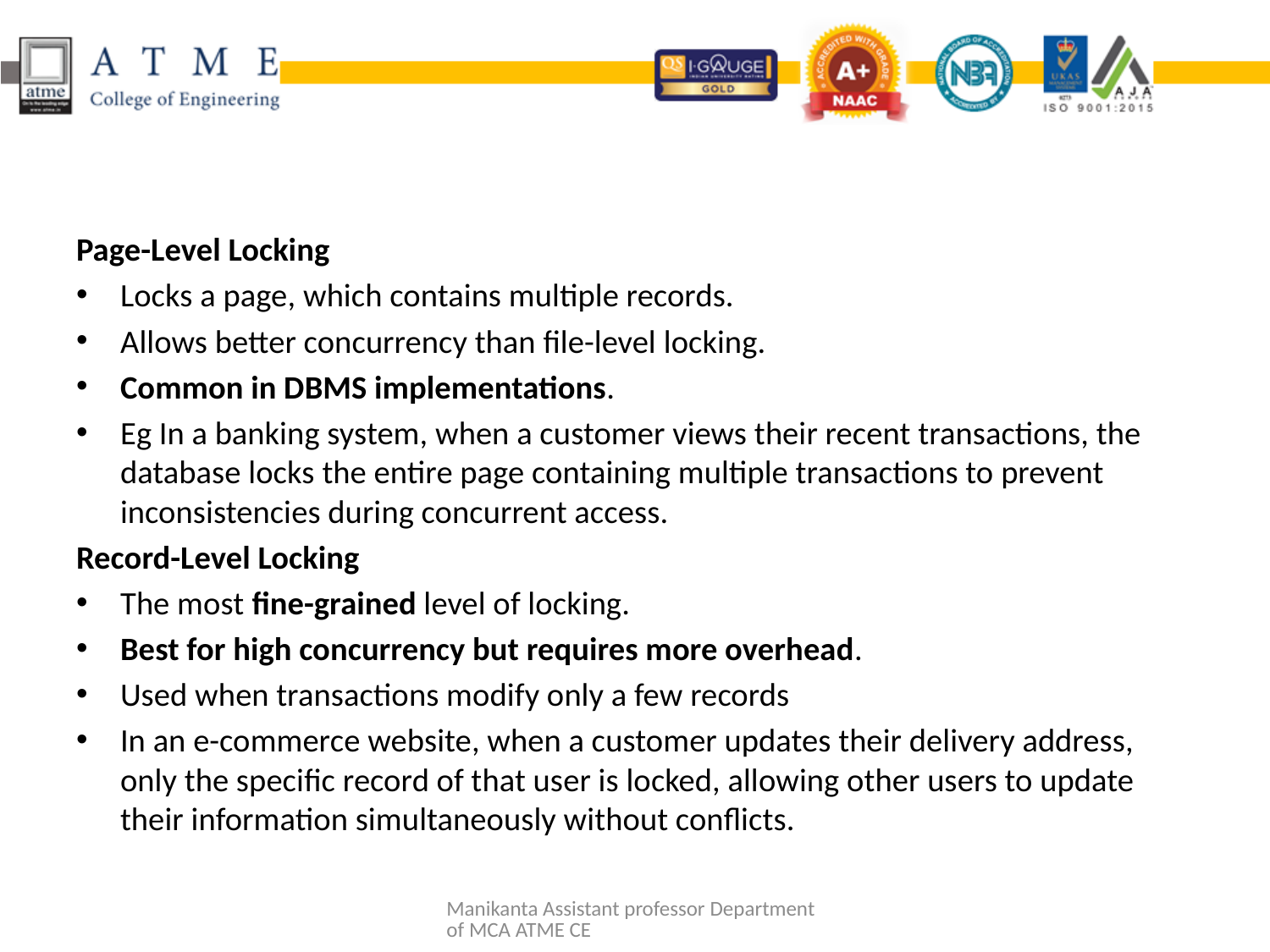

#
Page-Level Locking
Locks a page, which contains multiple records.
Allows better concurrency than file-level locking.
Common in DBMS implementations.
Eg In a banking system, when a customer views their recent transactions, the database locks the entire page containing multiple transactions to prevent inconsistencies during concurrent access.
Record-Level Locking
The most fine-grained level of locking.
Best for high concurrency but requires more overhead.
Used when transactions modify only a few records
In an e-commerce website, when a customer updates their delivery address, only the specific record of that user is locked, allowing other users to update their information simultaneously without conflicts.

Manikanta Assistant professor Department of MCA ATME CE